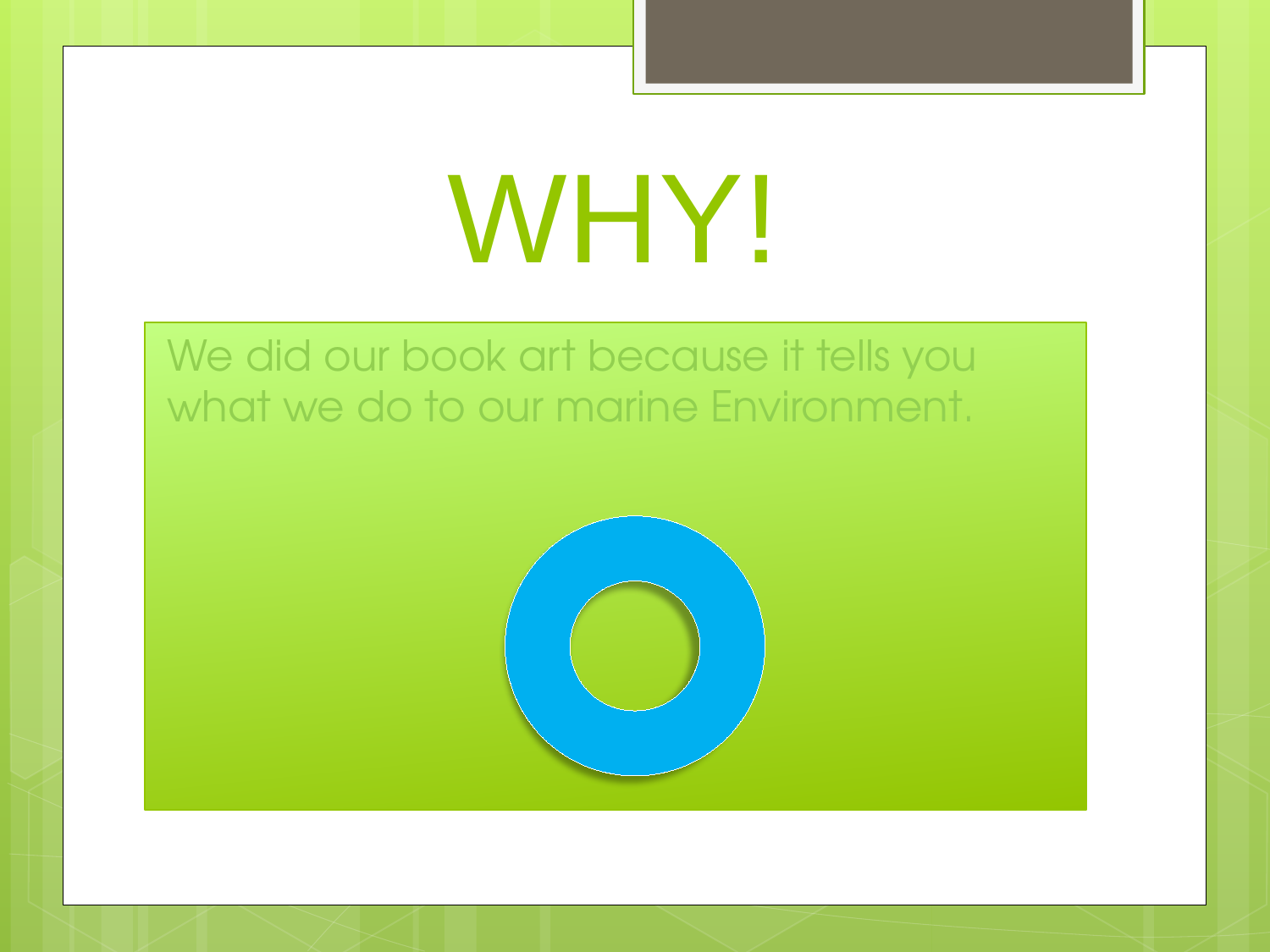

# WHY!
We did our book art because it tells you what we do to our marine Environment.